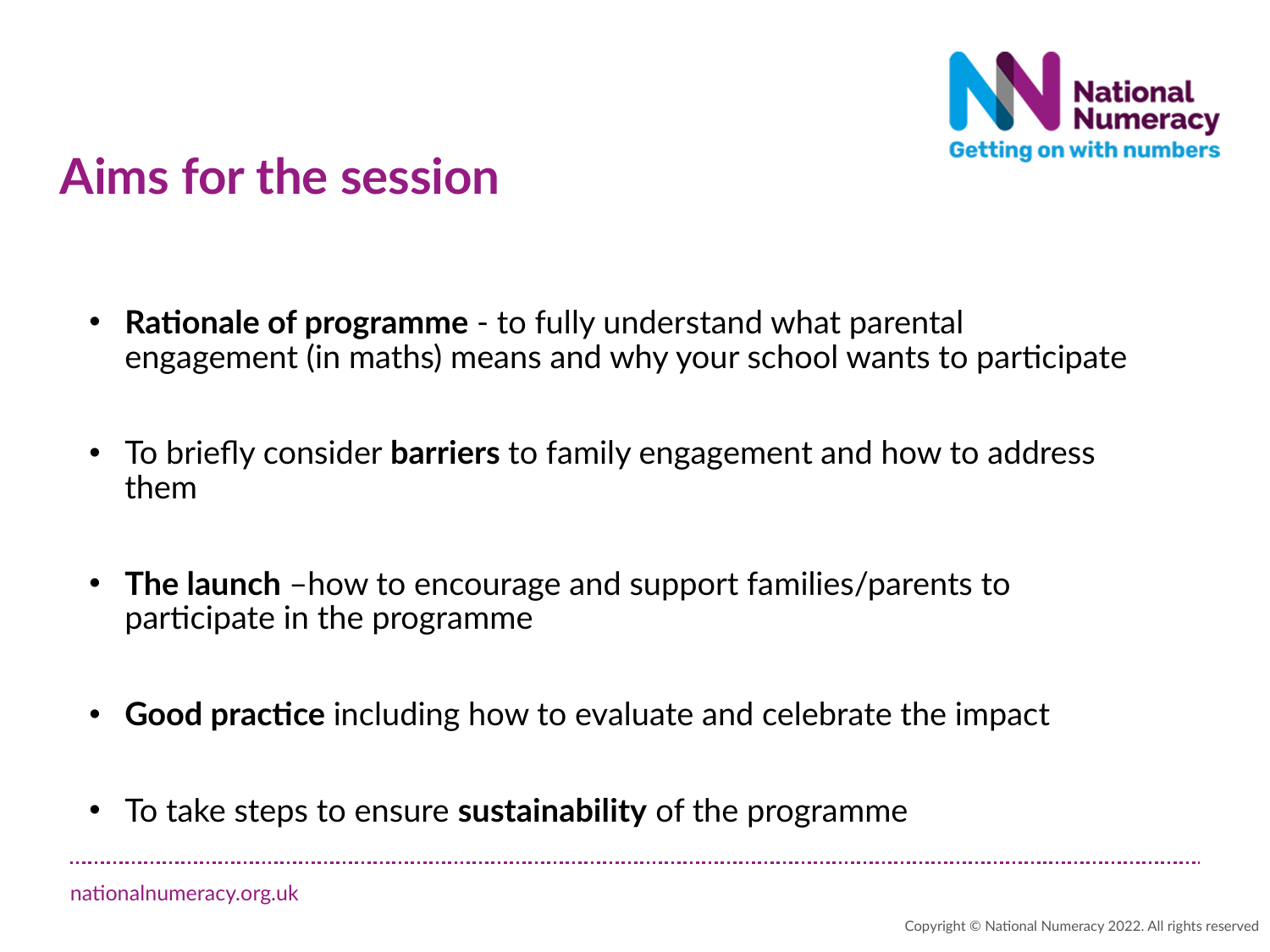

Aims for the session

Rationale of programme - to fully understand what parental engagement (in maths) means and why your school wants to participate

To briefly consider barriers to family engagement and how to address them

The launch –how to encourage and support families/parents to participate in the programme

Good practice including how to evaluate and celebrate the impact

To take steps to ensure sustainability of the programme

Copyright © National Numeracy 2022. All rights reserved